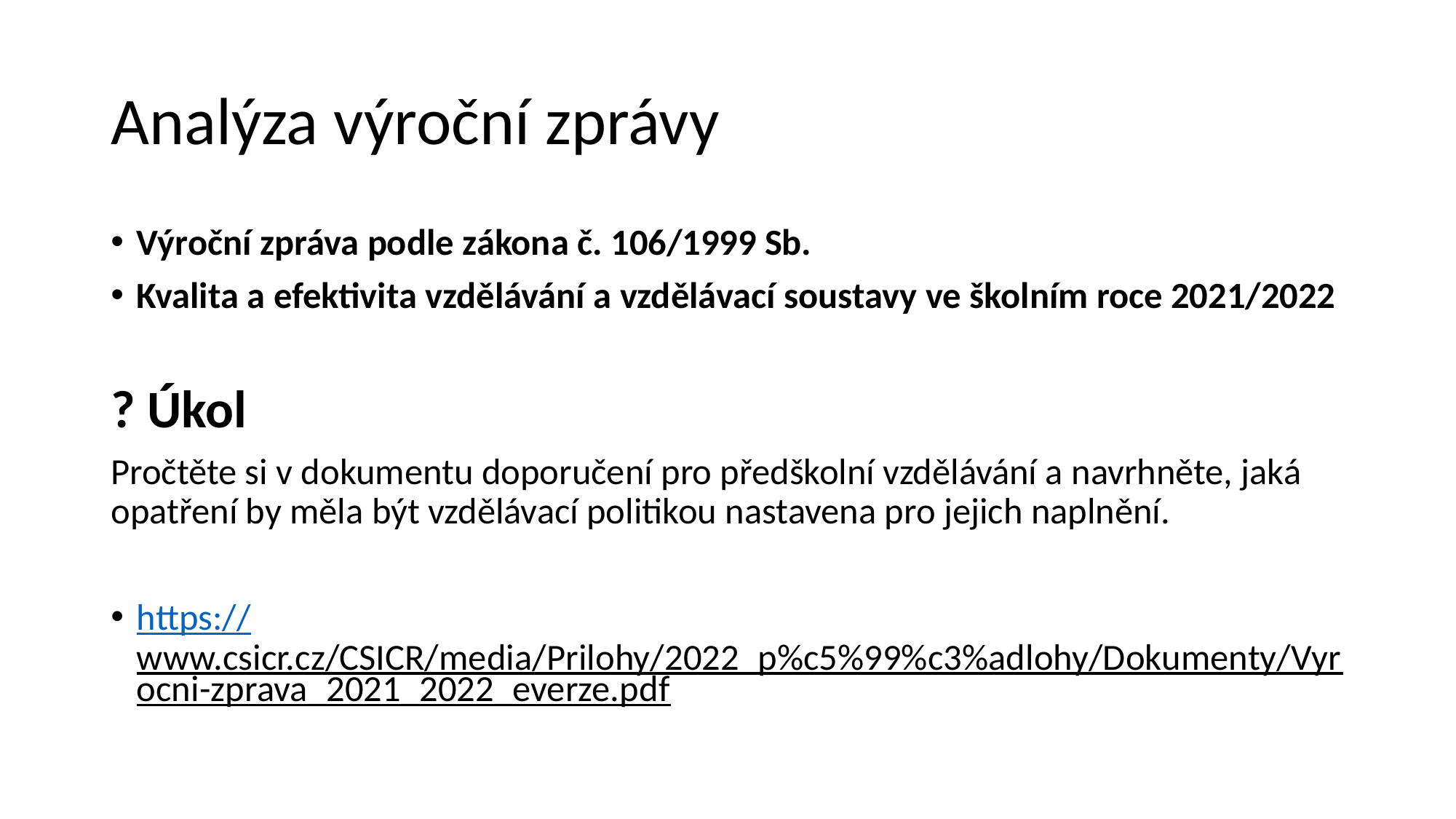

# Analýza výroční zprávy
Výroční zpráva podle zákona č. 106/1999 Sb.
Kvalita a efektivita vzdělávání a vzdělávací soustavy ve školním roce 2021/2022

? Úkol
Pročtěte si v dokumentu doporučení pro předškolní vzdělávání a navrhněte, jaká opatření by měla být vzdělávací politikou nastavena pro jejich naplnění.

https://www.csicr.cz/CSICR/media/Prilohy/2022_p%c5%99%c3%adlohy/Dokumenty/Vyrocni-zprava_2021_2022_everze.pdf